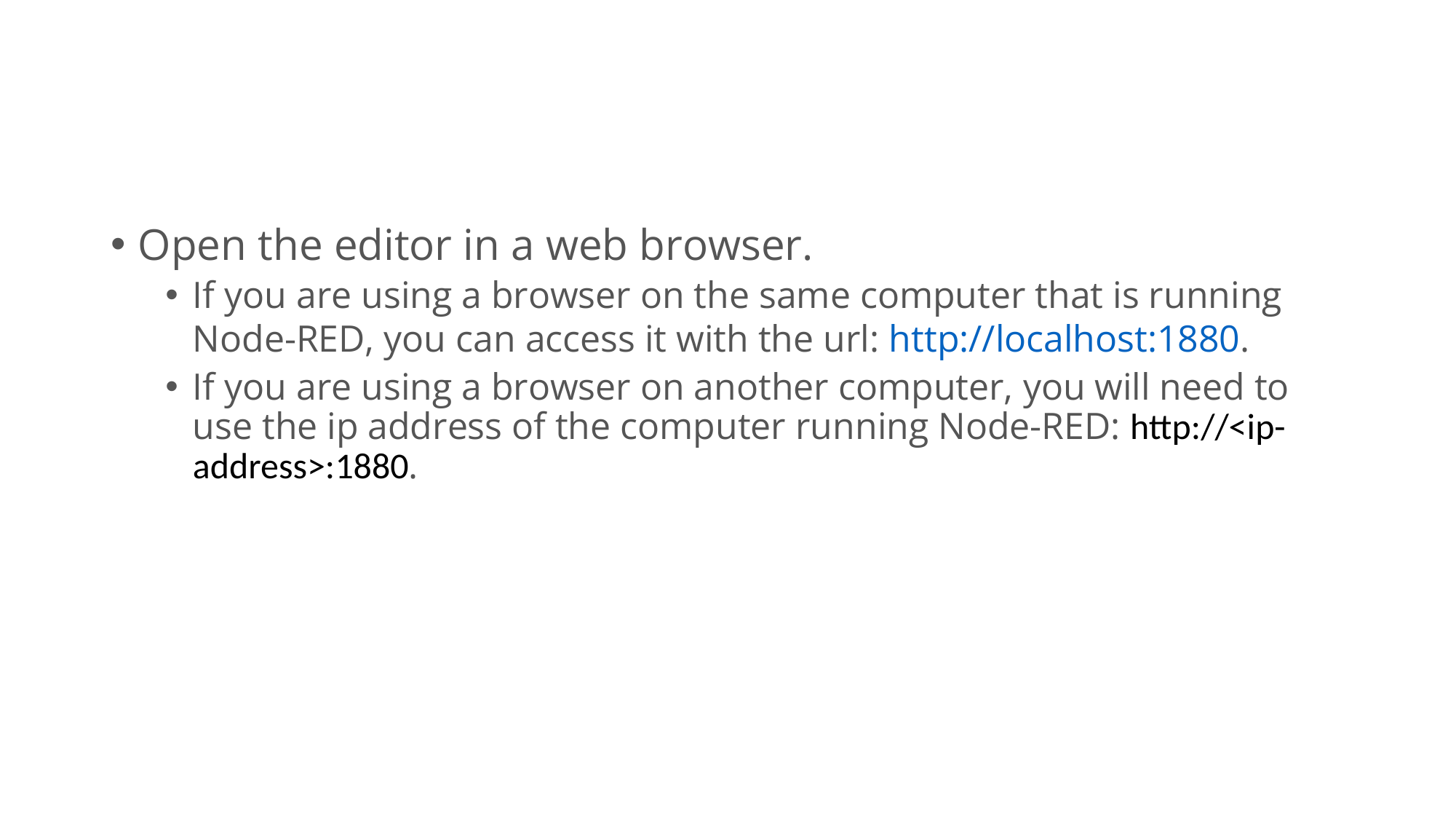

#
Open the editor in a web browser.
If you are using a browser on the same computer that is running Node-RED, you can access it with the url: http://localhost:1880.
If you are using a browser on another computer, you will need to use the ip address of the computer running Node-RED: http://<ip-address>:1880.